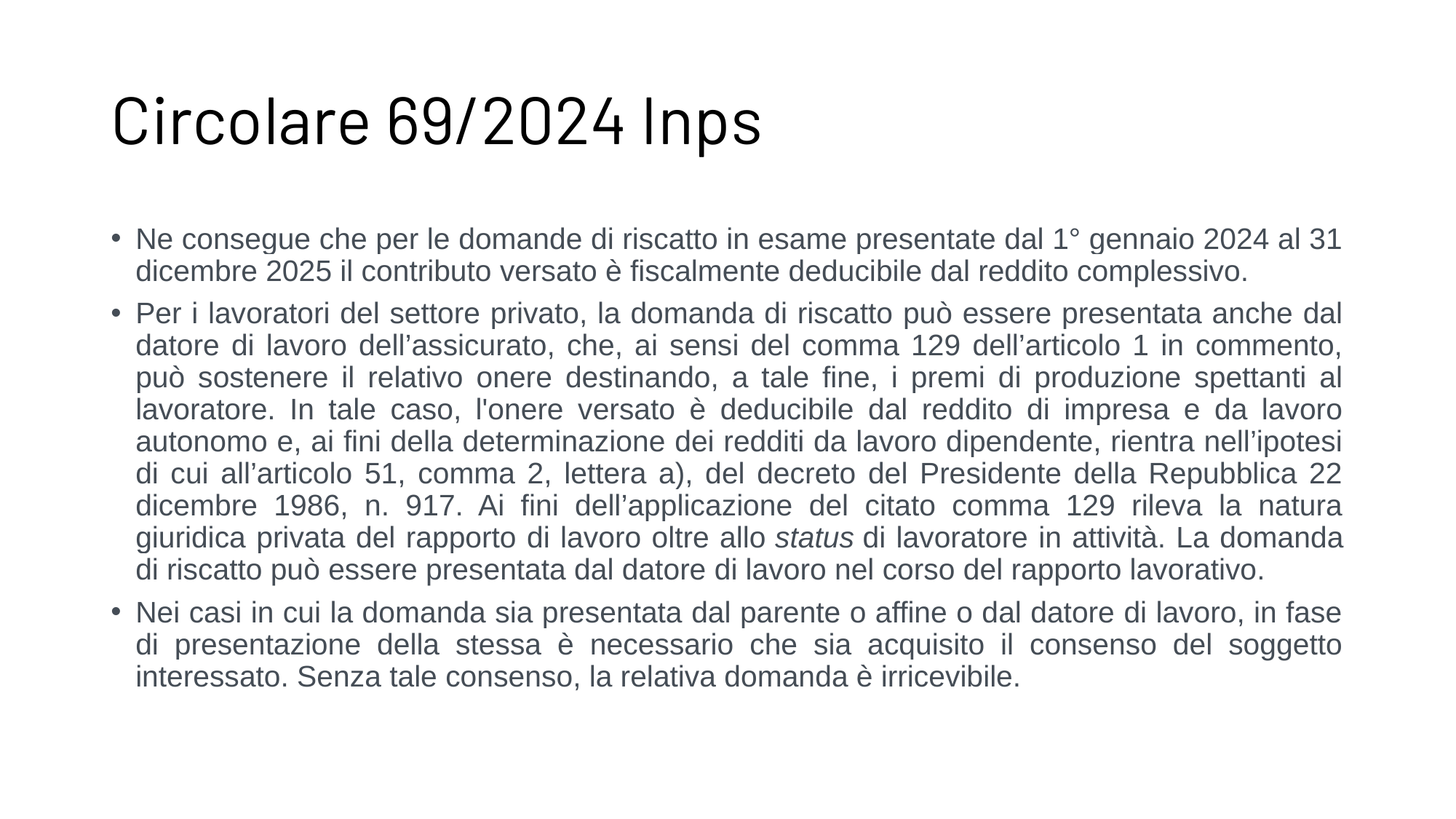

# Circolare 69/2024 Inps
Ne consegue che per le domande di riscatto in esame presentate dal 1° gennaio 2024 al 31 dicembre 2025 il contributo versato è fiscalmente deducibile dal reddito complessivo.
Per i lavoratori del settore privato, la domanda di riscatto può essere presentata anche dal datore di lavoro dell’assicurato, che, ai sensi del comma 129 dell’articolo 1 in commento, può sostenere il relativo onere destinando, a tale fine, i premi di produzione spettanti al lavoratore. In tale caso, l'onere versato è deducibile dal reddito di impresa e da lavoro autonomo e, ai fini della determinazione dei redditi da lavoro dipendente, rientra nell’ipotesi di cui all’articolo 51, comma 2, lettera a), del decreto del Presidente della Repubblica 22 dicembre 1986, n. 917. Ai fini dell’applicazione del citato comma 129 rileva la natura giuridica privata del rapporto di lavoro oltre allo status di lavoratore in attività. La domanda di riscatto può essere presentata dal datore di lavoro nel corso del rapporto lavorativo.
Nei casi in cui la domanda sia presentata dal parente o affine o dal datore di lavoro, in fase di presentazione della stessa è necessario che sia acquisito il consenso del soggetto interessato. Senza tale consenso, la relativa domanda è irricevibile.